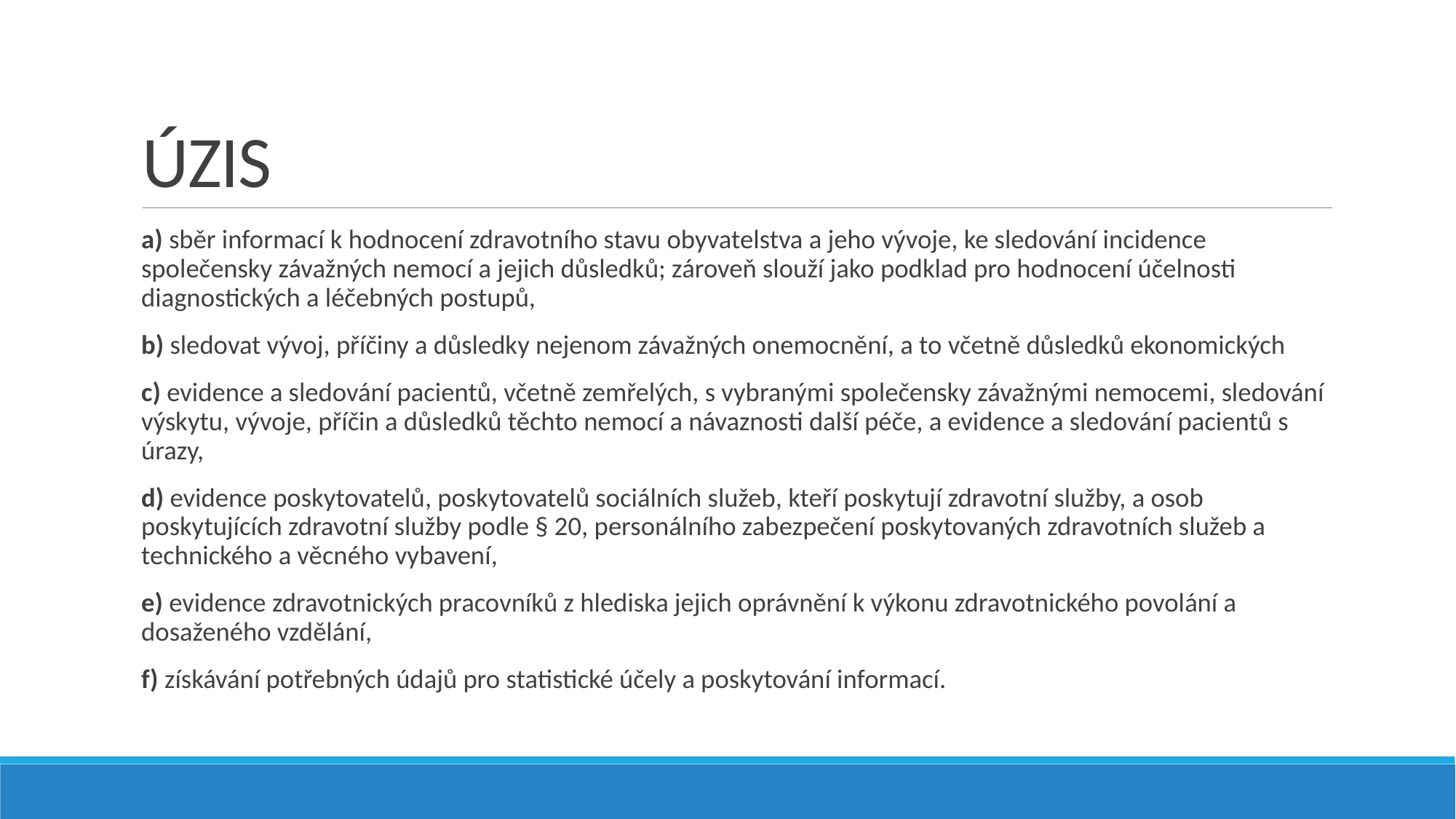

# ÚZIS
a) sběr informací k hodnocení zdravotního stavu obyvatelstva a jeho vývoje, ke sledování incidence společensky závažných nemocí a jejich důsledků; zároveň slouží jako podklad pro hodnocení účelnosti diagnostických a léčebných postupů,
b) sledovat vývoj, příčiny a důsledky nejenom závažných onemocnění, a to včetně důsledků ekonomických
c) evidence a sledování pacientů, včetně zemřelých, s vybranými společensky závažnými nemocemi, sledování výskytu, vývoje, příčin a důsledků těchto nemocí a návaznosti další péče, a evidence a sledování pacientů s úrazy,
d) evidence poskytovatelů, poskytovatelů sociálních služeb, kteří poskytují zdravotní služby, a osob poskytujících zdravotní služby podle § 20, personálního zabezpečení poskytovaných zdravotních služeb a technického a věcného vybavení,
e) evidence zdravotnických pracovníků z hlediska jejich oprávnění k výkonu zdravotnického povolání a dosaženého vzdělání,
f) získávání potřebných údajů pro statistické účely a poskytování informací.